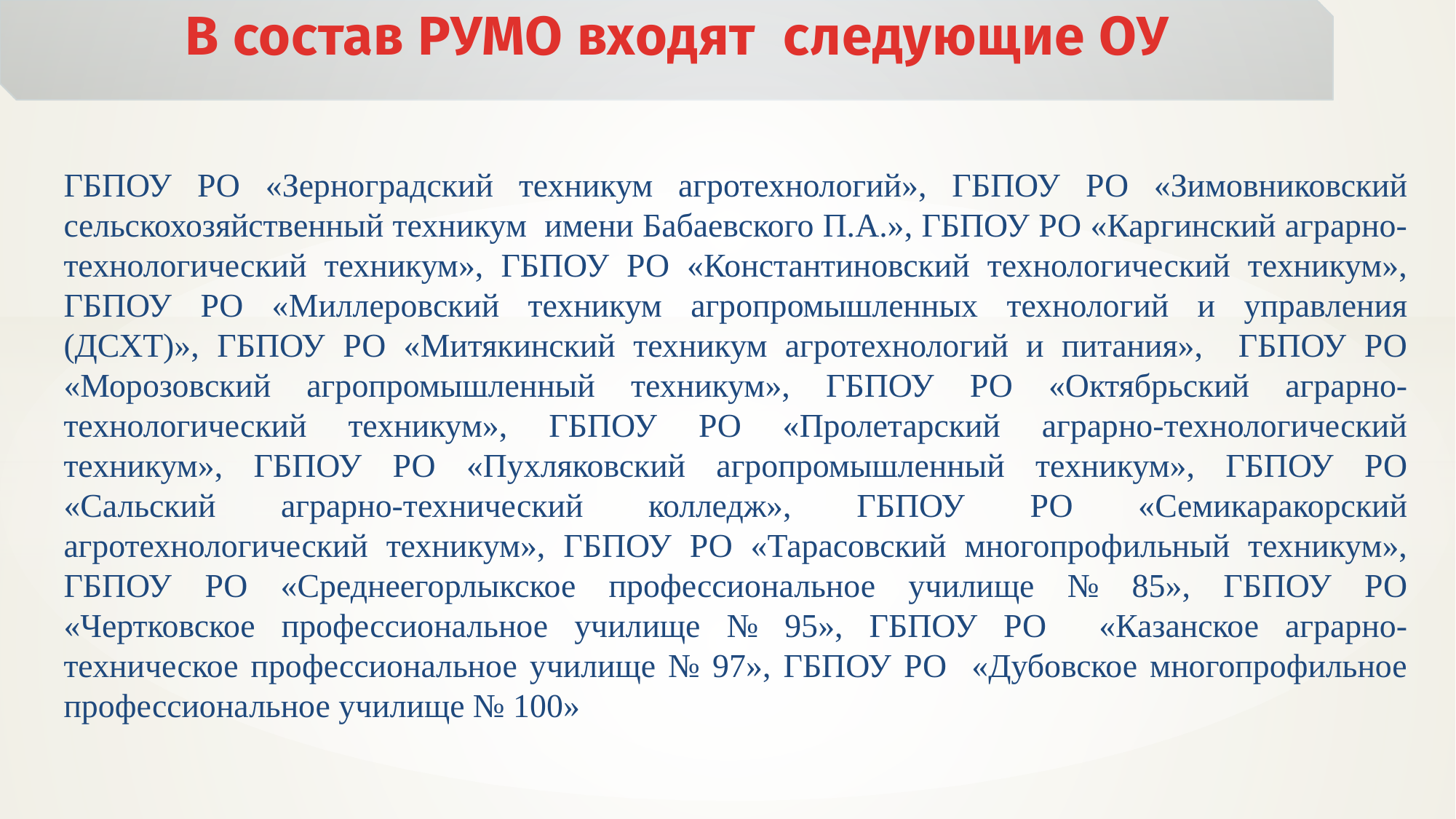

# В состав РУМО входят  следующие ОУ
ГБПОУ РО «Зерноградский техникум агротехнологий», ГБПОУ РО «Зимовниковский сельскохозяйственный техникум  имени Бабаевского П.А.», ГБПОУ РО «Каргинский аграрно-технологический техникум», ГБПОУ РО «Константиновский технологический техникум», ГБПОУ РО «Миллеровский техникум агропромышленных технологий и управления (ДСХТ)», ГБПОУ РО «Митякинский техникум агротехнологий и питания»,  ГБПОУ РО «Морозовский агропромышленный техникум», ГБПОУ РО «Октябрьский аграрно-технологический техникум», ГБПОУ РО «Пролетарский аграрно-технологический техникум», ГБПОУ РО «Пухляковский агропромышленный техникум», ГБПОУ РО «Сальский аграрно-технический колледж», ГБПОУ РО «Семикаракорский агротехнологический техникум», ГБПОУ РО «Тарасовский многопрофильный техникум», ГБПОУ РО «Среднеегорлыкское профессиональное училище № 85», ГБПОУ РО «Чертковское профессиональное училище № 95», ГБПОУ РО  «Казанское аграрно-техническое профессиональное училище № 97», ГБПОУ РО  «Дубовское многопрофильное профессиональное училище № 100»